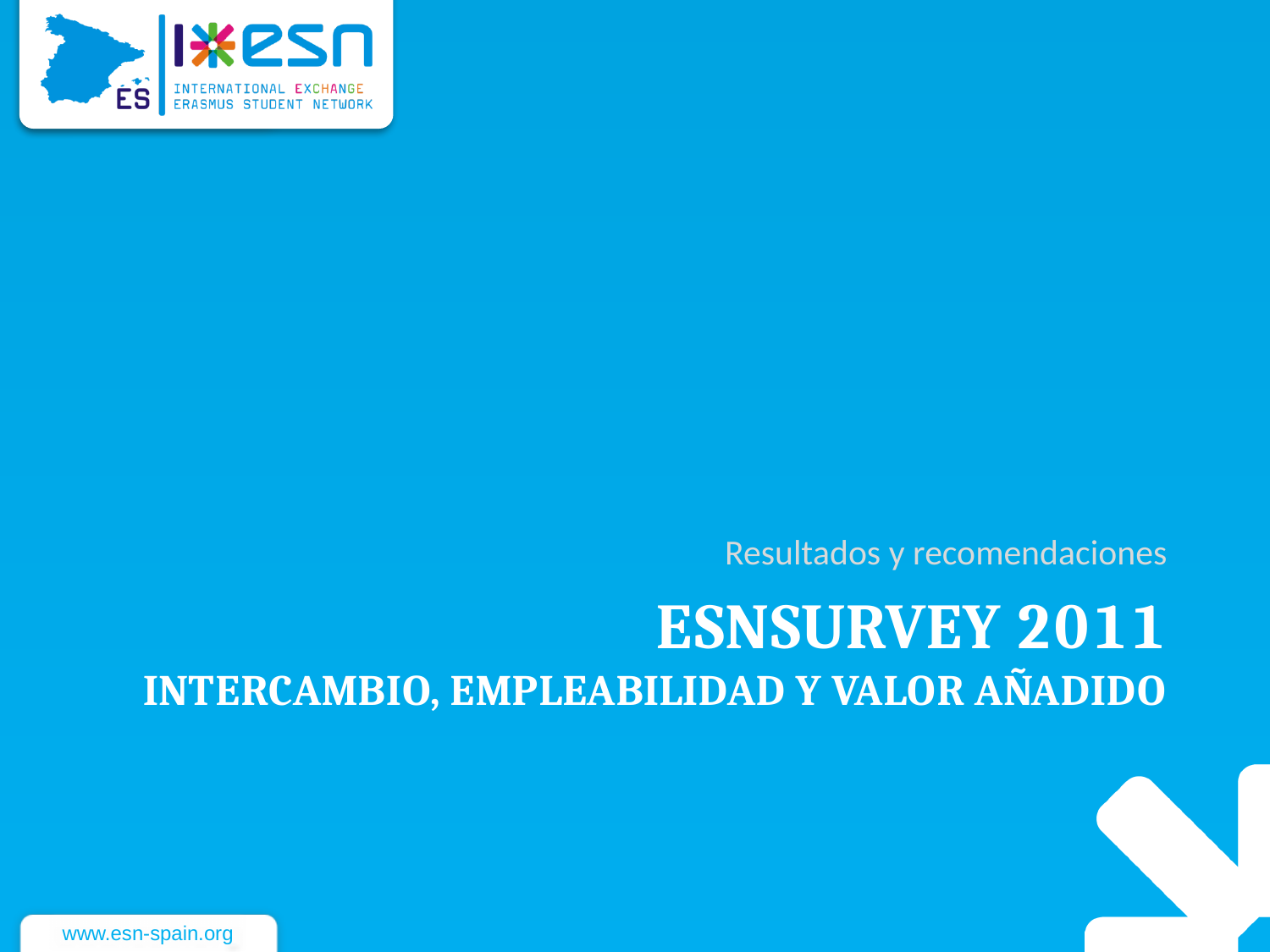

Resultados y recomendaciones
# ESNSurvey 2011 intercambio, empleabilidad y valor añadido